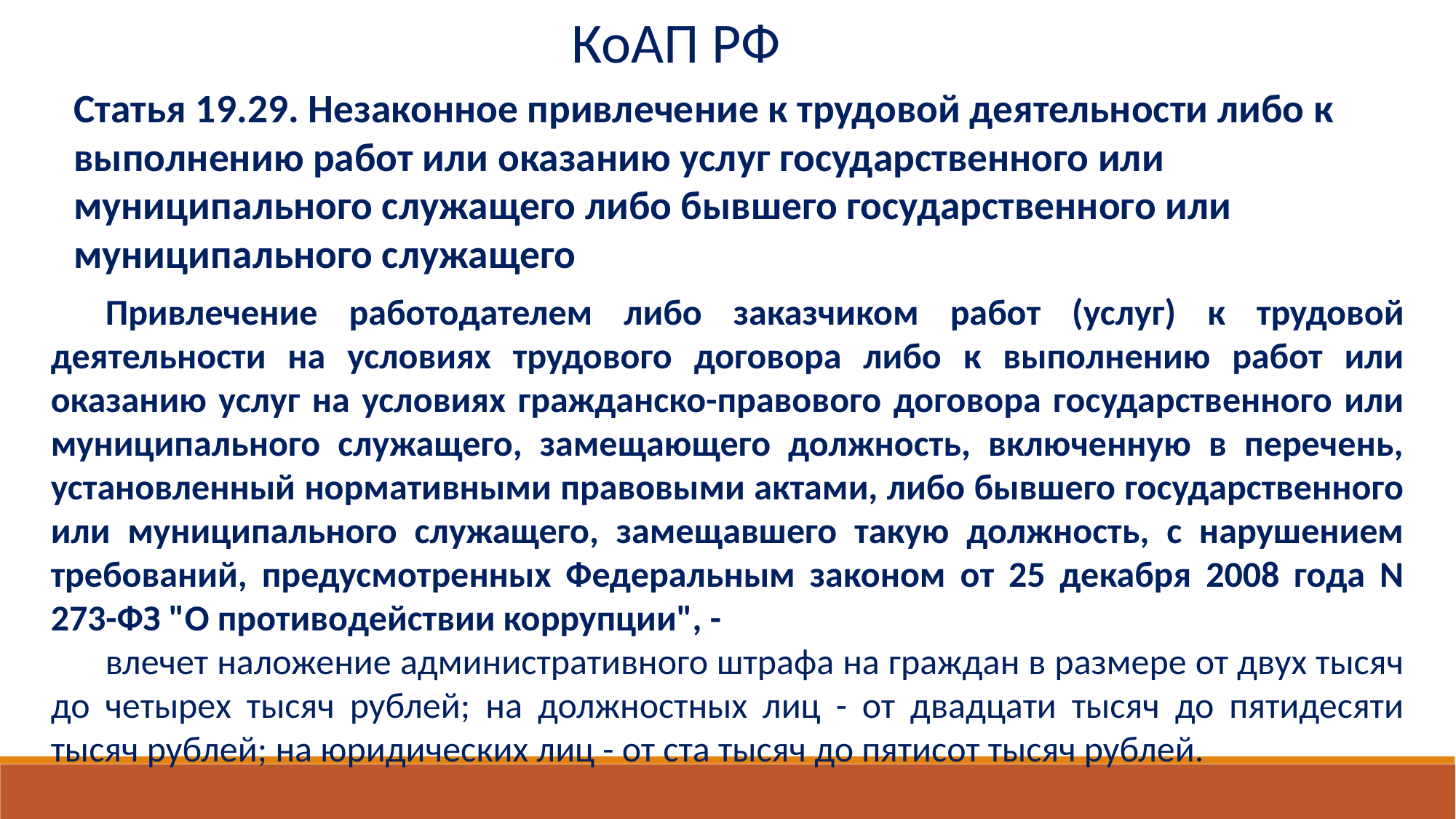

КоАП РФ
Статья 19.29. Незаконное привлечение к трудовой деятельности либо к выполнению работ или оказанию услуг государственного или муниципального служащего либо бывшего государственного или муниципального служащего
Привлечение работодателем либо заказчиком работ (услуг) к трудовой деятельности на условиях трудового договора либо к выполнению работ или оказанию услуг на условиях гражданско-правового договора государственного или муниципального служащего, замещающего должность, включенную в перечень, установленный нормативными правовыми актами, либо бывшего государственного или муниципального служащего, замещавшего такую должность, с нарушением требований, предусмотренных Федеральным законом от 25 декабря 2008 года N 273-ФЗ "О противодействии коррупции", -
влечет наложение административного штрафа на граждан в размере от двух тысяч до четырех тысяч рублей; на должностных лиц - от двадцати тысяч до пятидесяти тысяч рублей; на юридических лиц - от ста тысяч до пятисот тысяч рублей.